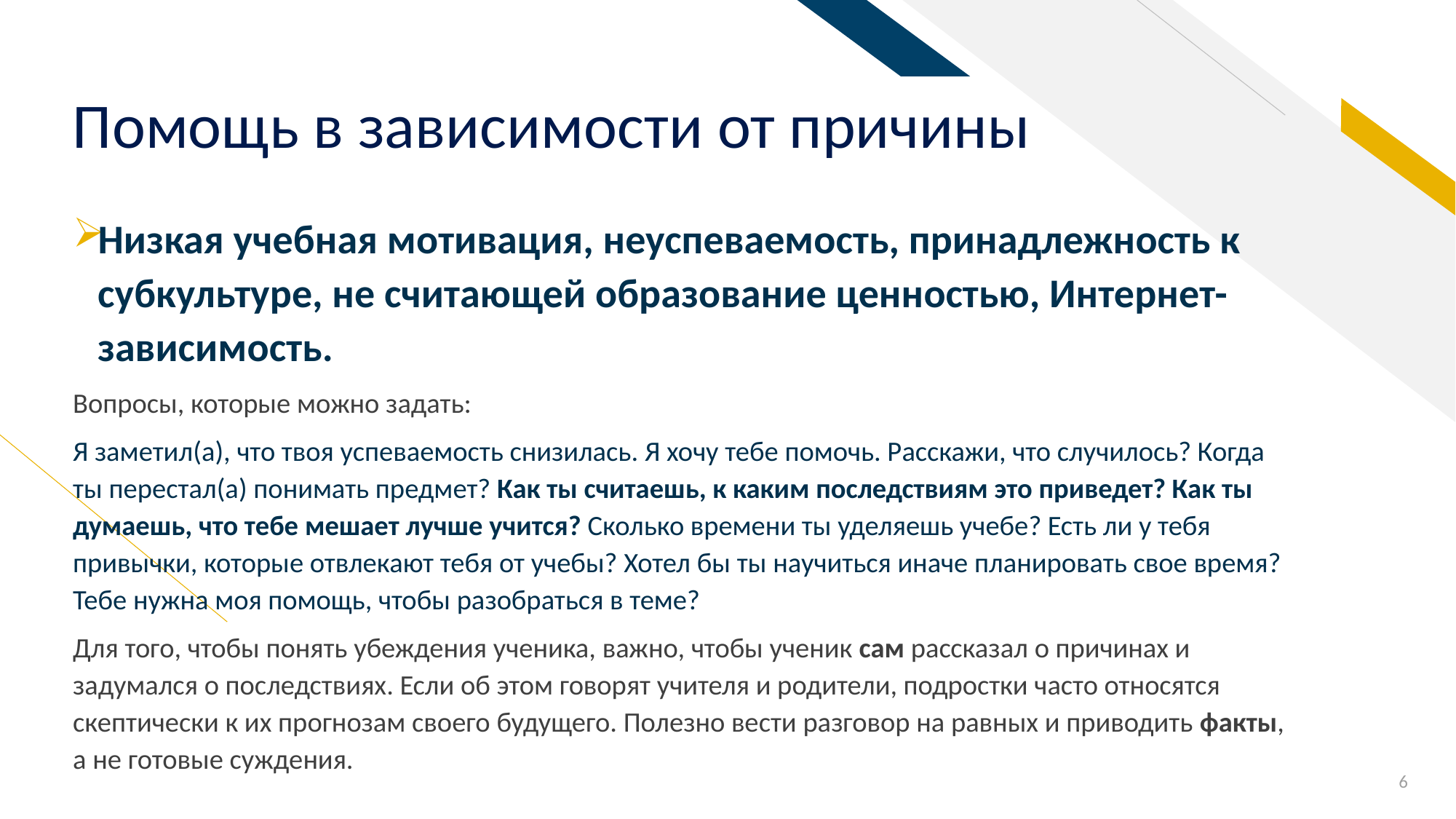

# Помощь в зависимости от причины

Низкая учебная мотивация, неуспеваемость, принадлежность к субкультуре, не считающей образование ценностью, Интернет-зависимость.
Вопросы, которые можно задать:
Я заметил(а), что твоя успеваемость снизилась. Я хочу тебе помочь. Расскажи, что случилось? Когда ты перестал(а) понимать предмет? Как ты считаешь, к каким последствиям это приведет? Как ты думаешь, что тебе мешает лучше учится? Сколько времени ты уделяешь учебе? Есть ли у тебя привычки, которые отвлекают тебя от учебы? Хотел бы ты научиться иначе планировать свое время? Тебе нужна моя помощь, чтобы разобраться в теме?
Для того, чтобы понять убеждения ученика, важно, чтобы ученик сам рассказал о причинах и задумался о последствиях. Если об этом говорят учителя и родители, подростки часто относятся скептически к их прогнозам своего будущего. Полезно вести разговор на равных и приводить факты, а не готовые суждения.
6